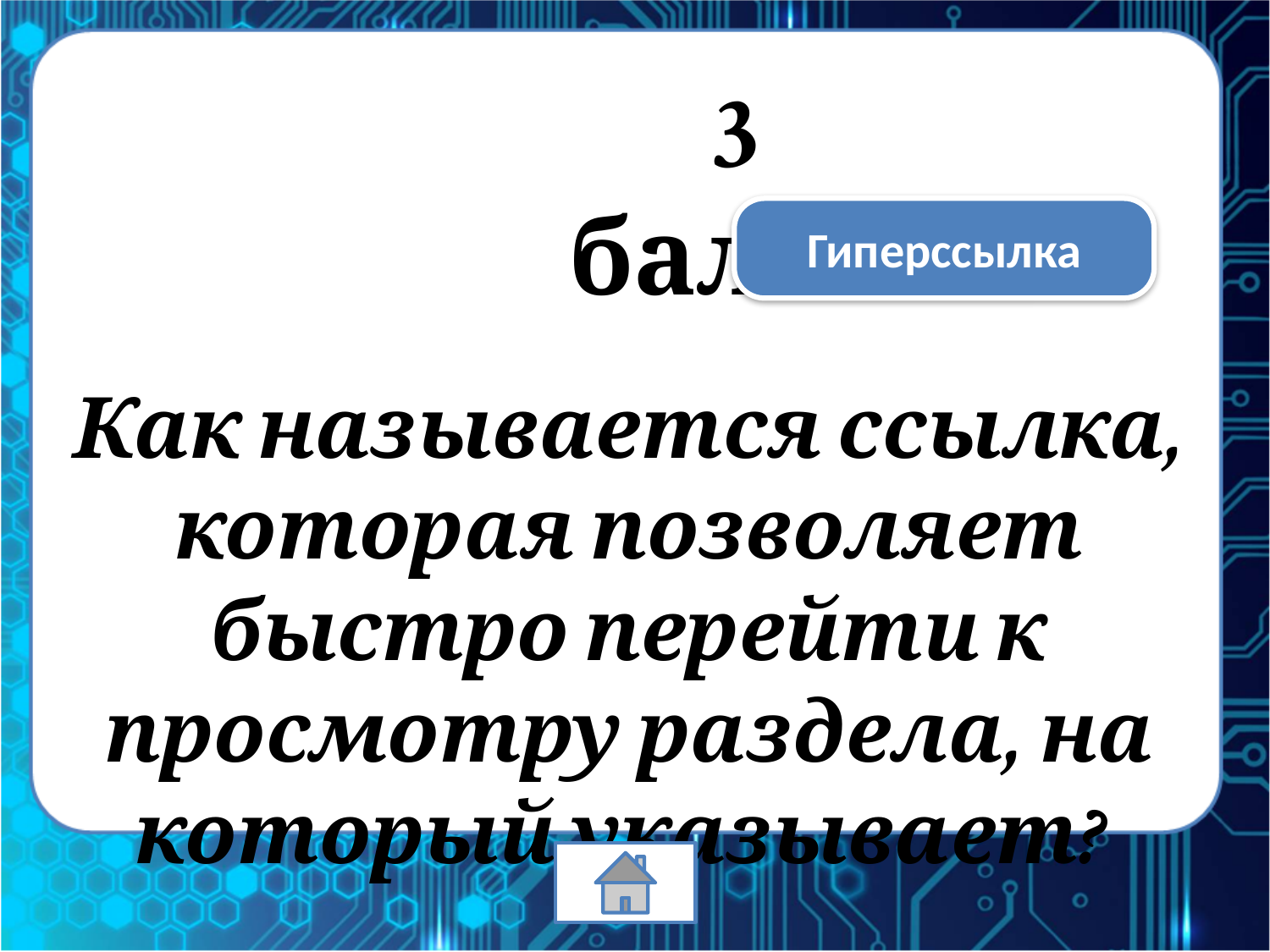

3 балла
Гиперссылка
Как называется ссылка, которая позволяет быстро перейти к просмотру раздела, на который указывает?